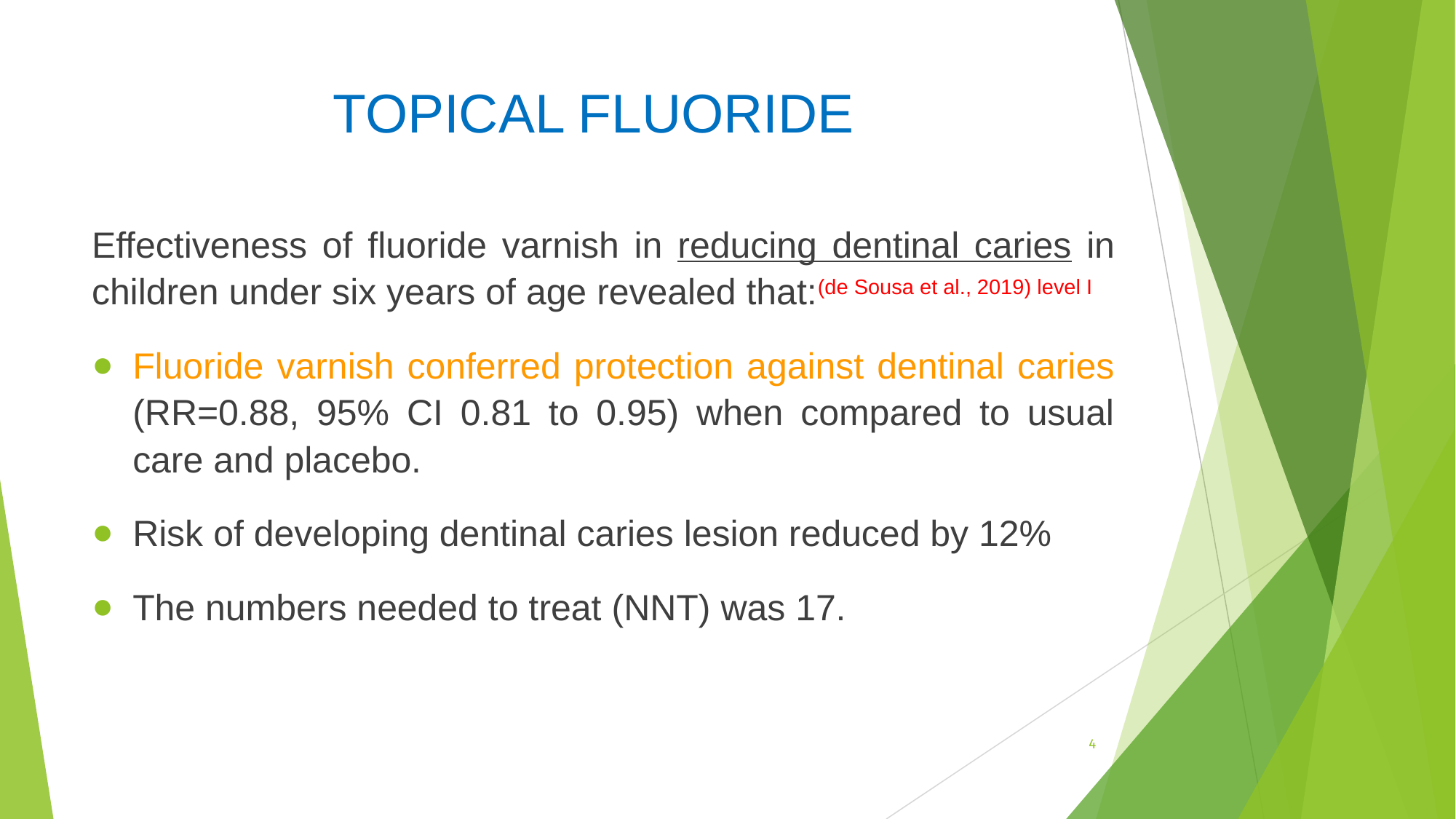

# TOPICAL FLUORIDE
Effectiveness of fluoride varnish in reducing dentinal caries in children under six years of age revealed that:(de Sousa et al., 2019) level I
Fluoride varnish conferred protection against dentinal caries (RR=0.88, 95% CI 0.81 to 0.95) when compared to usual care and placebo.
Risk of developing dentinal caries lesion reduced by 12%
The numbers needed to treat (NNT) was 17.
4